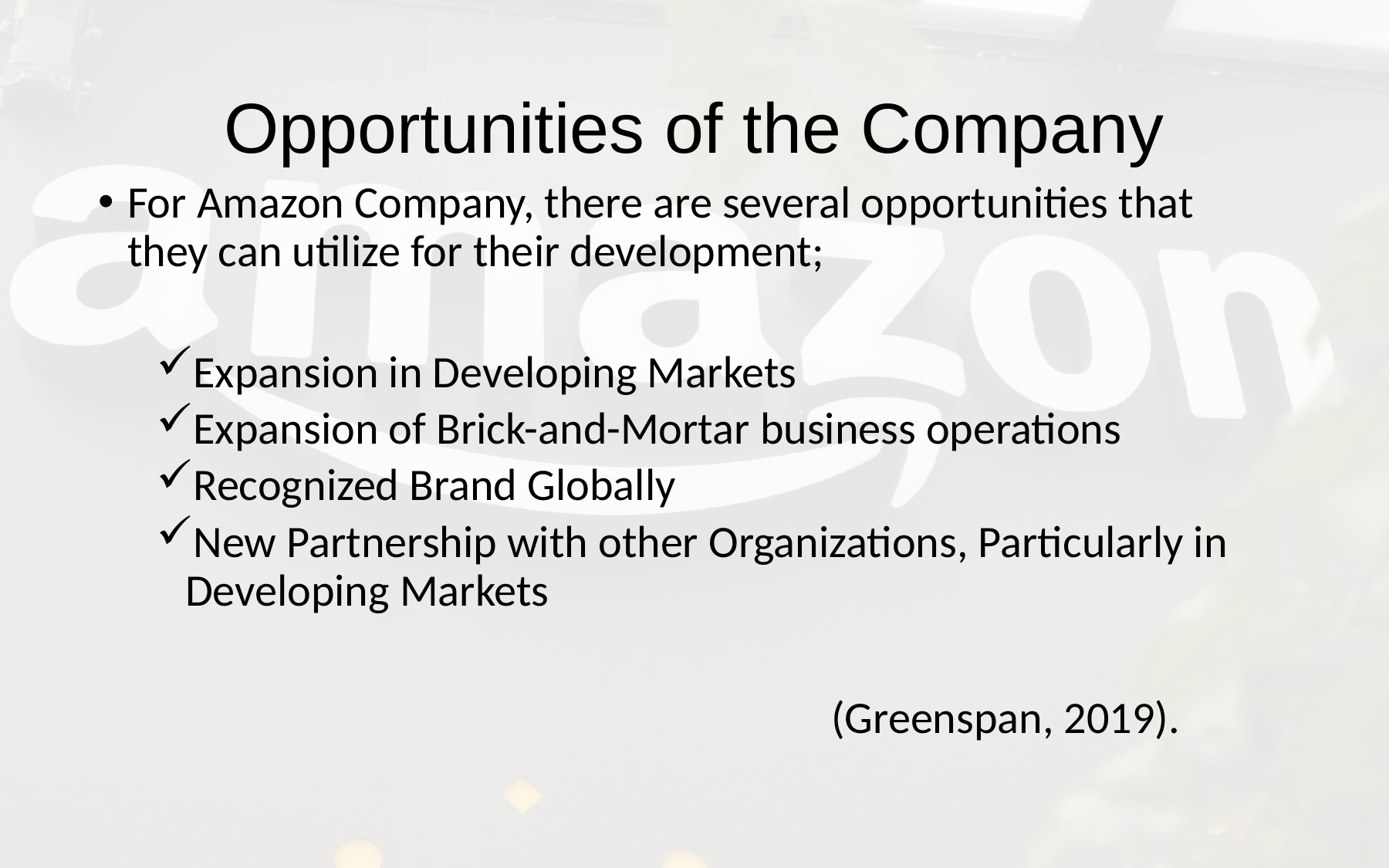

# Opportunities of the Company
For Amazon Company, there are several opportunities that they can utilize for their development;

Expansion in Developing Markets
Expansion of Brick-and-Mortar business operations
Recognized Brand Globally
New Partnership with other Organizations, Particularly in Developing Markets

                                                                  (Greenspan, 2019).